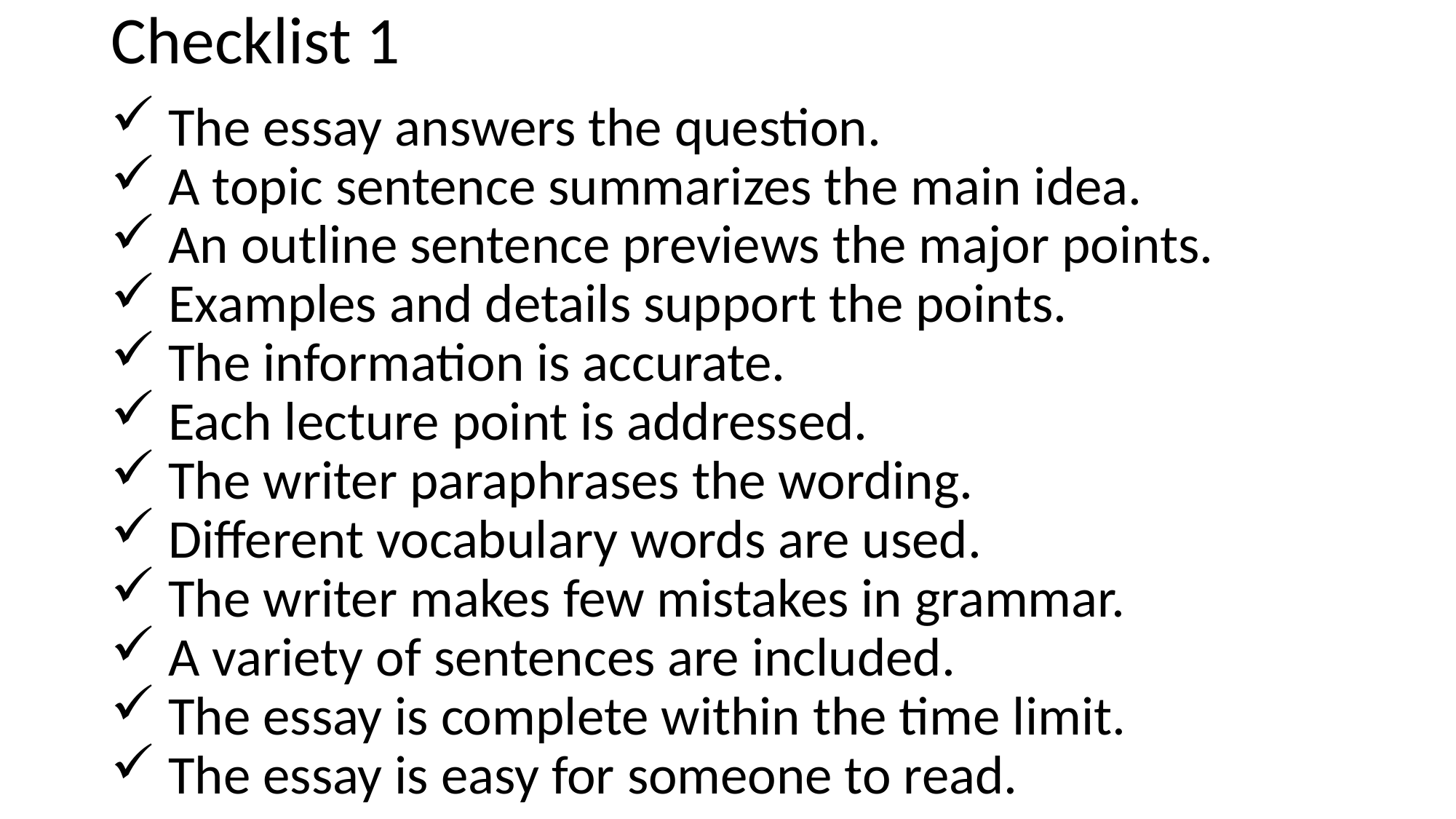

# Checklist 1
 The essay answers the question.
 A topic sentence summarizes the main idea.
 An outline sentence previews the major points.
 Examples and details support the points.
 The information is accurate.
 Each lecture point is addressed.
 The writer paraphrases the wording.
 Different vocabulary words are used.
 The writer makes few mistakes in grammar.
 A variety of sentences are included.
 The essay is complete within the time limit.
 The essay is easy for someone to read.